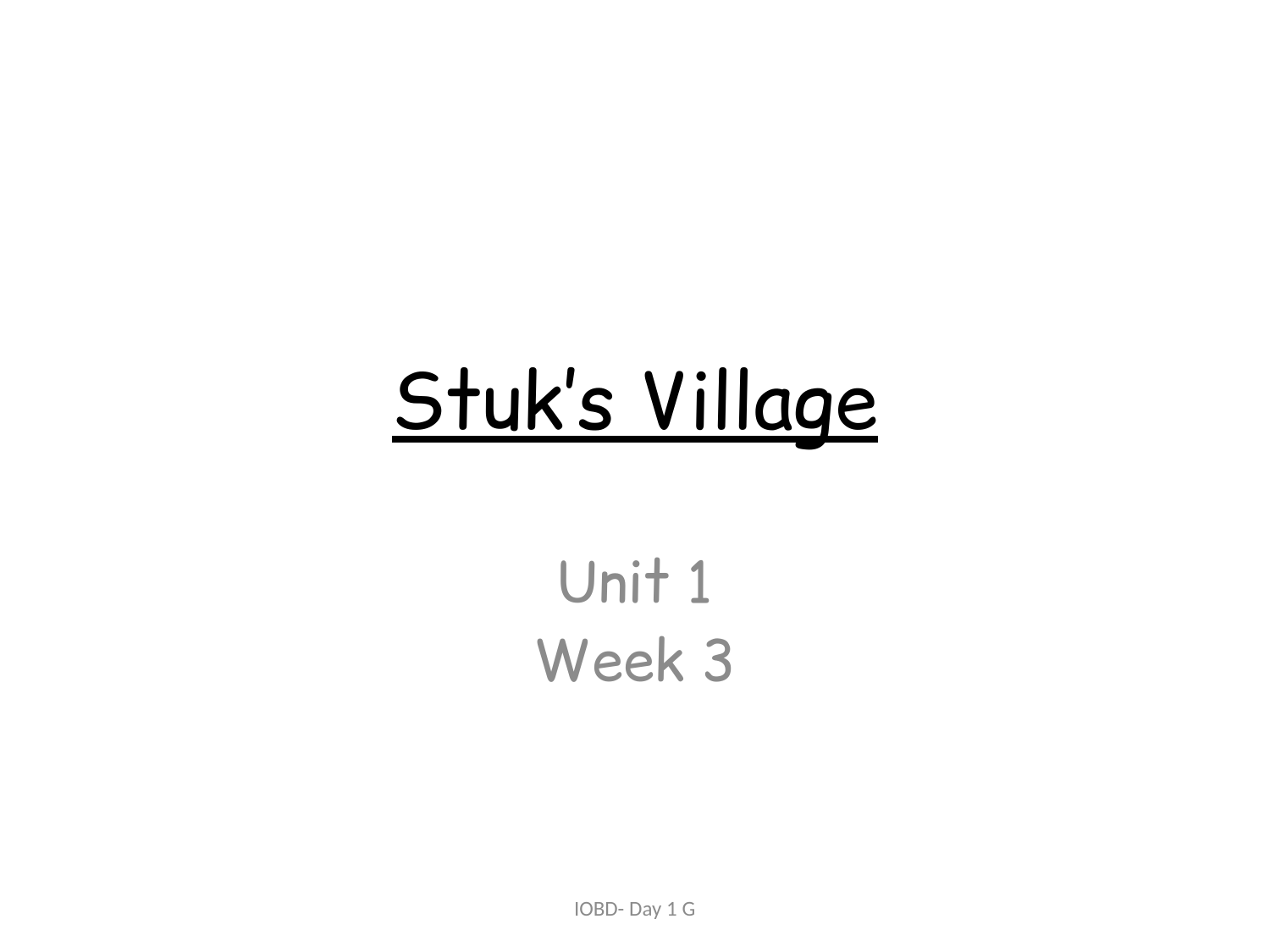

# Stuk’s Village
Unit 1
Week 3
IOBD- Day 1 G